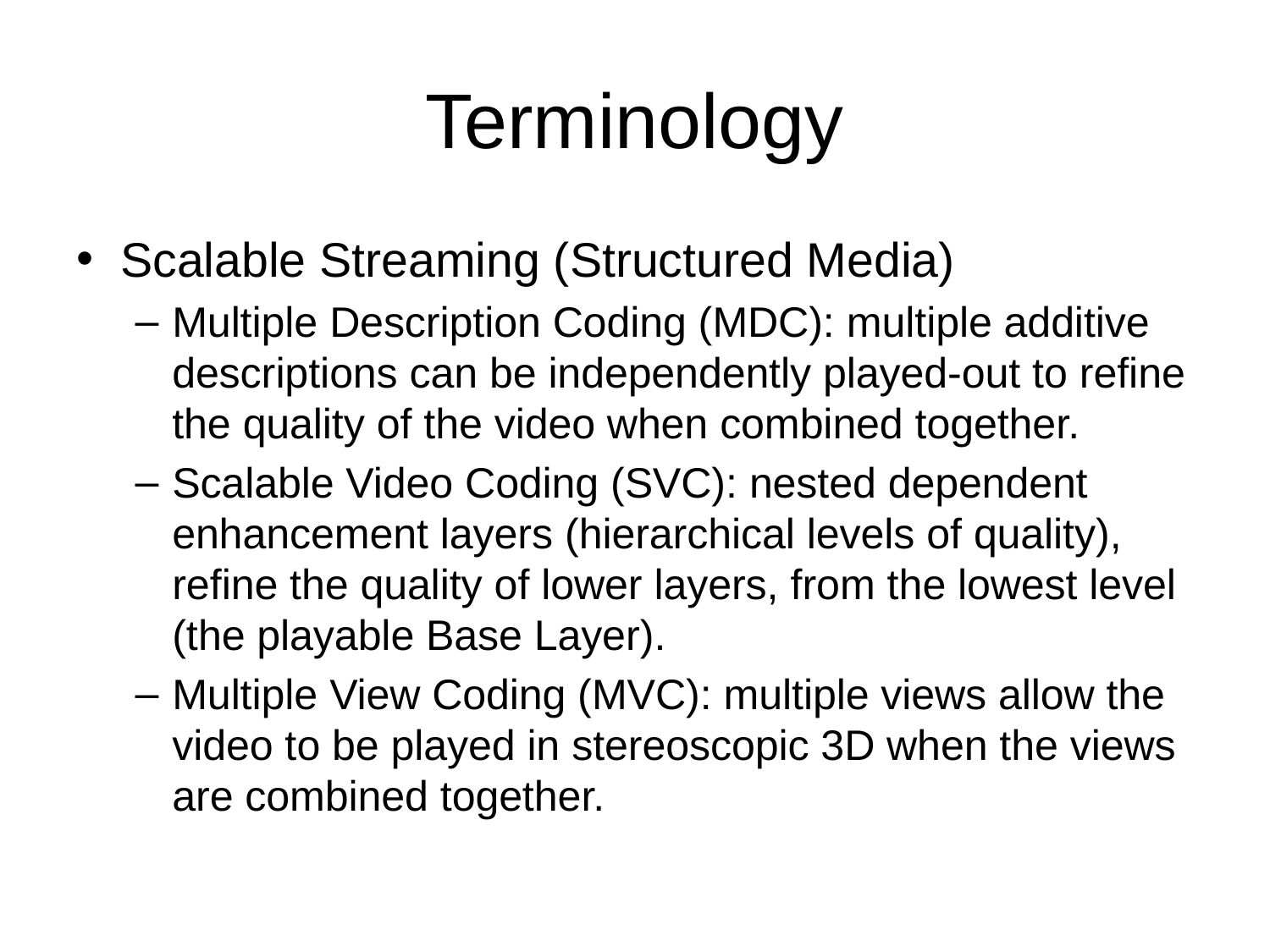

# Terminology
Scalable Streaming (Structured Media)
Multiple Description Coding (MDC): multiple additive descriptions can be independently played-out to refine the quality of the video when combined together.
Scalable Video Coding (SVC): nested dependent enhancement layers (hierarchical levels of quality), refine the quality of lower layers, from the lowest level (the playable Base Layer).
Multiple View Coding (MVC): multiple views allow the video to be played in stereoscopic 3D when the views are combined together.